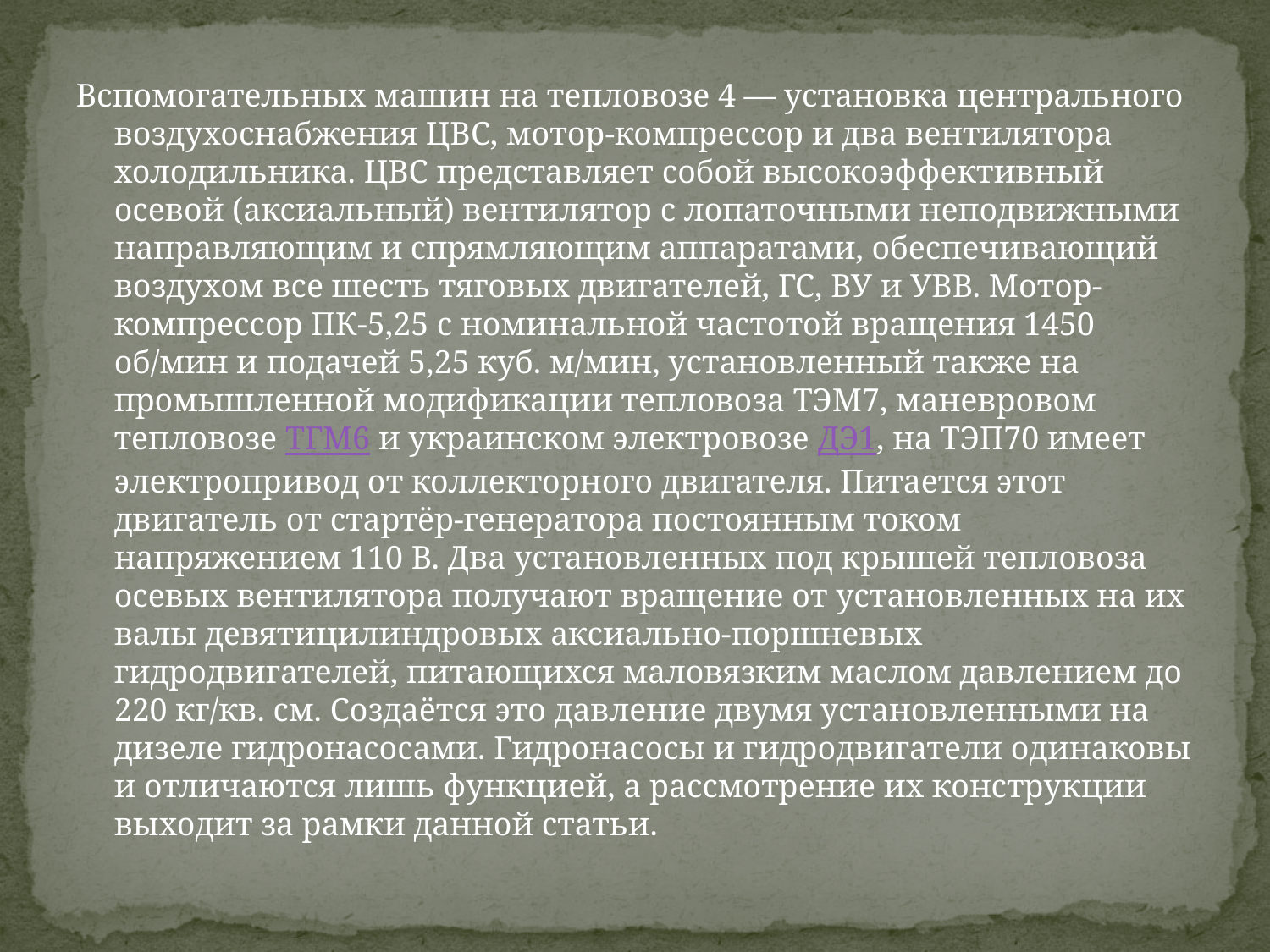

#
Вспомогательных машин на тепловозе 4 — установка центрального воздухоснабжения ЦВС, мотор-компрессор и два вентилятора холодильника. ЦВС представляет собой высокоэффективный осевой (аксиальный) вентилятор с лопаточными неподвижными направляющим и спрямляющим аппаратами, обеспечивающий воздухом все шесть тяговых двигателей, ГС, ВУ и УВВ. Мотор-компрессор ПК-5,25 с номинальной частотой вращения 1450 об/мин и подачей 5,25 куб. м/мин, установленный также на промышленной модификации тепловоза ТЭМ7, маневровом тепловозе ТГМ6 и украинском электровозе ДЭ1, на ТЭП70 имеет электропривод от коллекторного двигателя. Питается этот двигатель от стартёр-генератора постоянным током напряжением 110 В. Два установленных под крышей тепловоза осевых вентилятора получают вращение от установленных на их валы девятицилиндровых аксиально-поршневых гидродвигателей, питающихся маловязким маслом давлением до 220 кг/кв. см. Создаётся это давление двумя установленными на дизеле гидронасосами. Гидронасосы и гидродвигатели одинаковы и отличаются лишь функцией, а рассмотрение их конструкции выходит за рамки данной статьи.